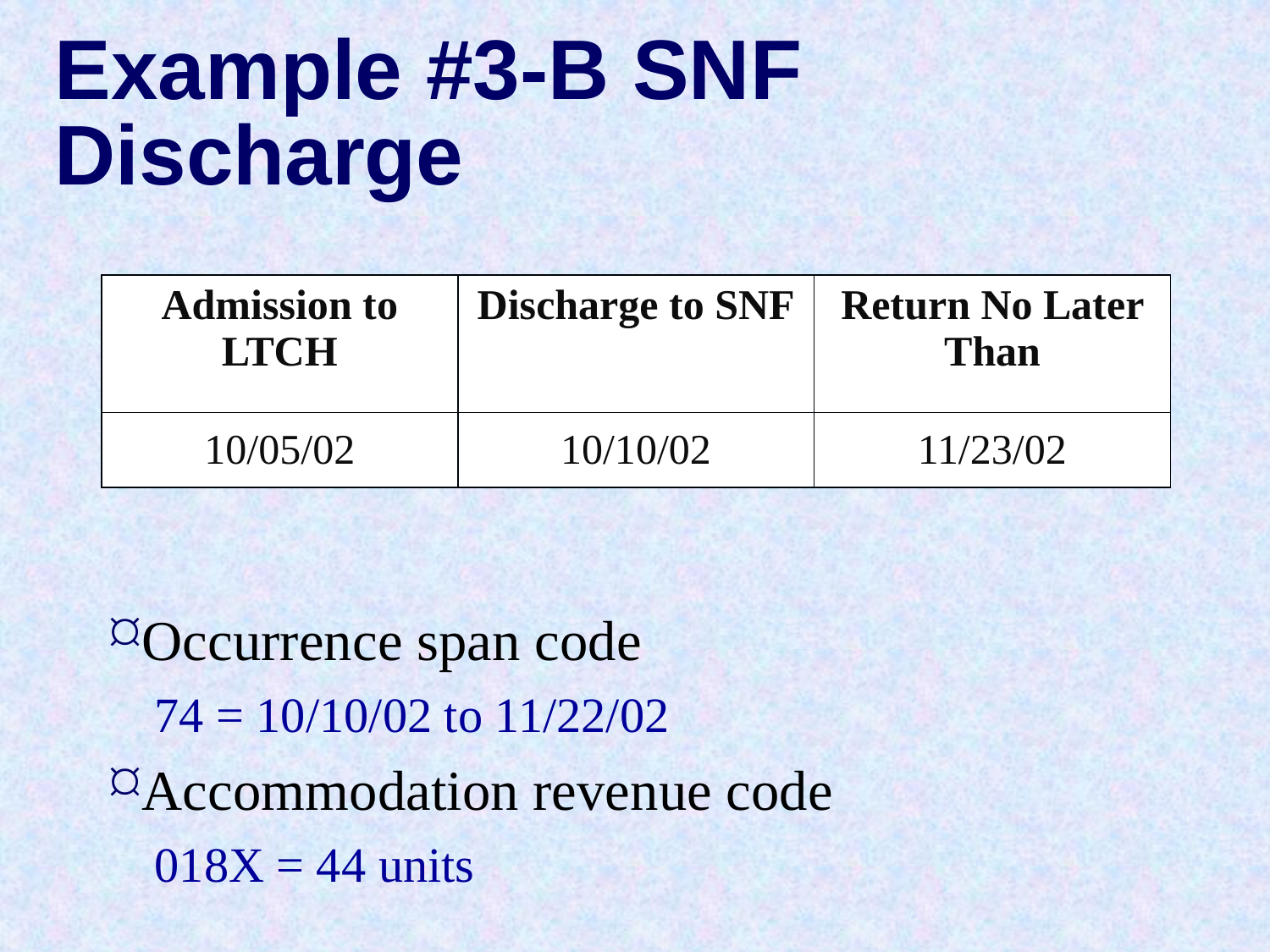

# Example #3-B SNF Discharge

Occurrence span code
74 = 10/10/02 to 11/22/02
Accommodation revenue code
018X = 44 units
| Admission to LTCH | Discharge to SNF | Return No Later Than |
| --- | --- | --- |
| 10/05/02 | 10/10/02 | 11/23/02 |